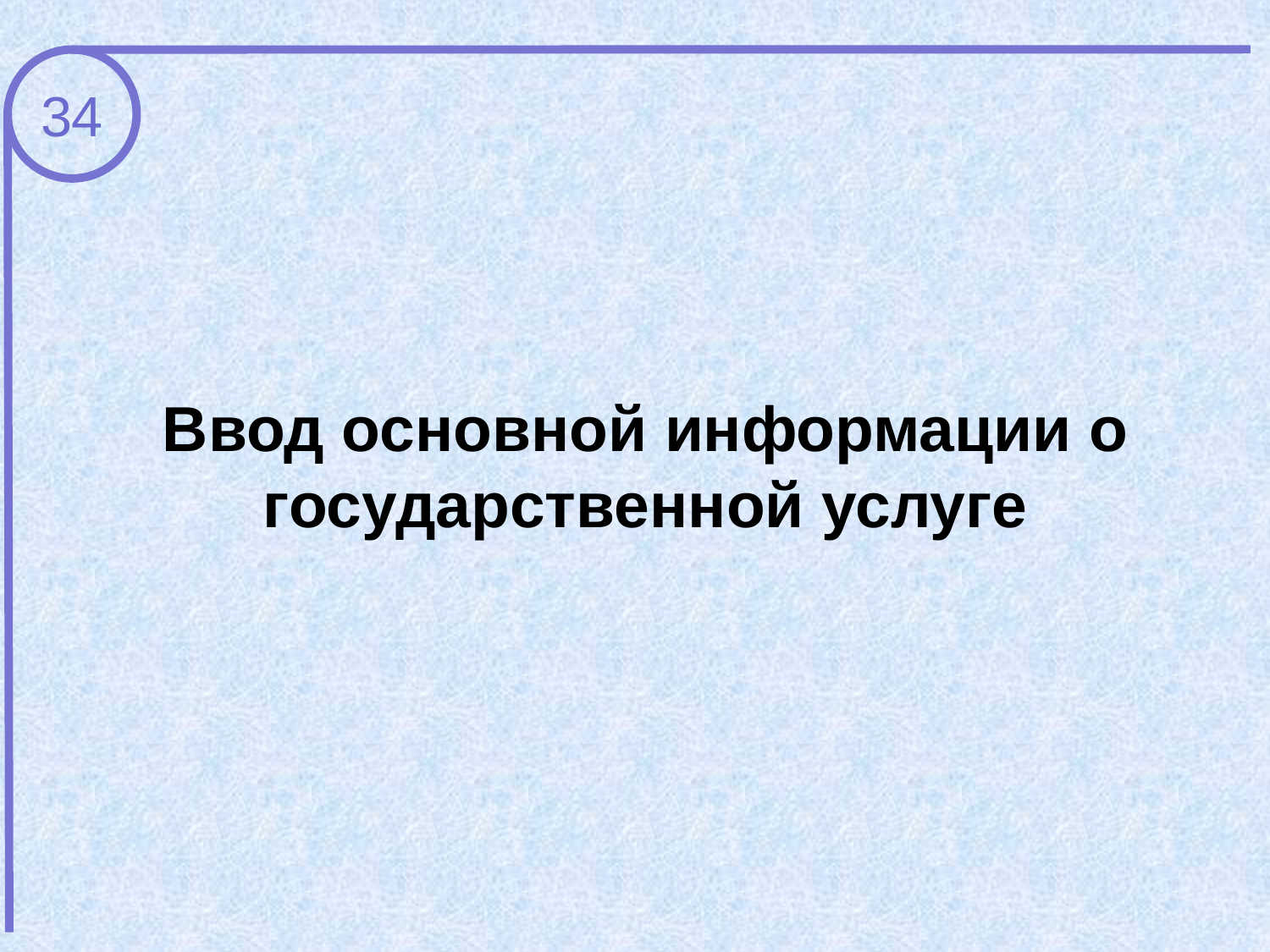

34
Ввод основной информации о государственной услуге